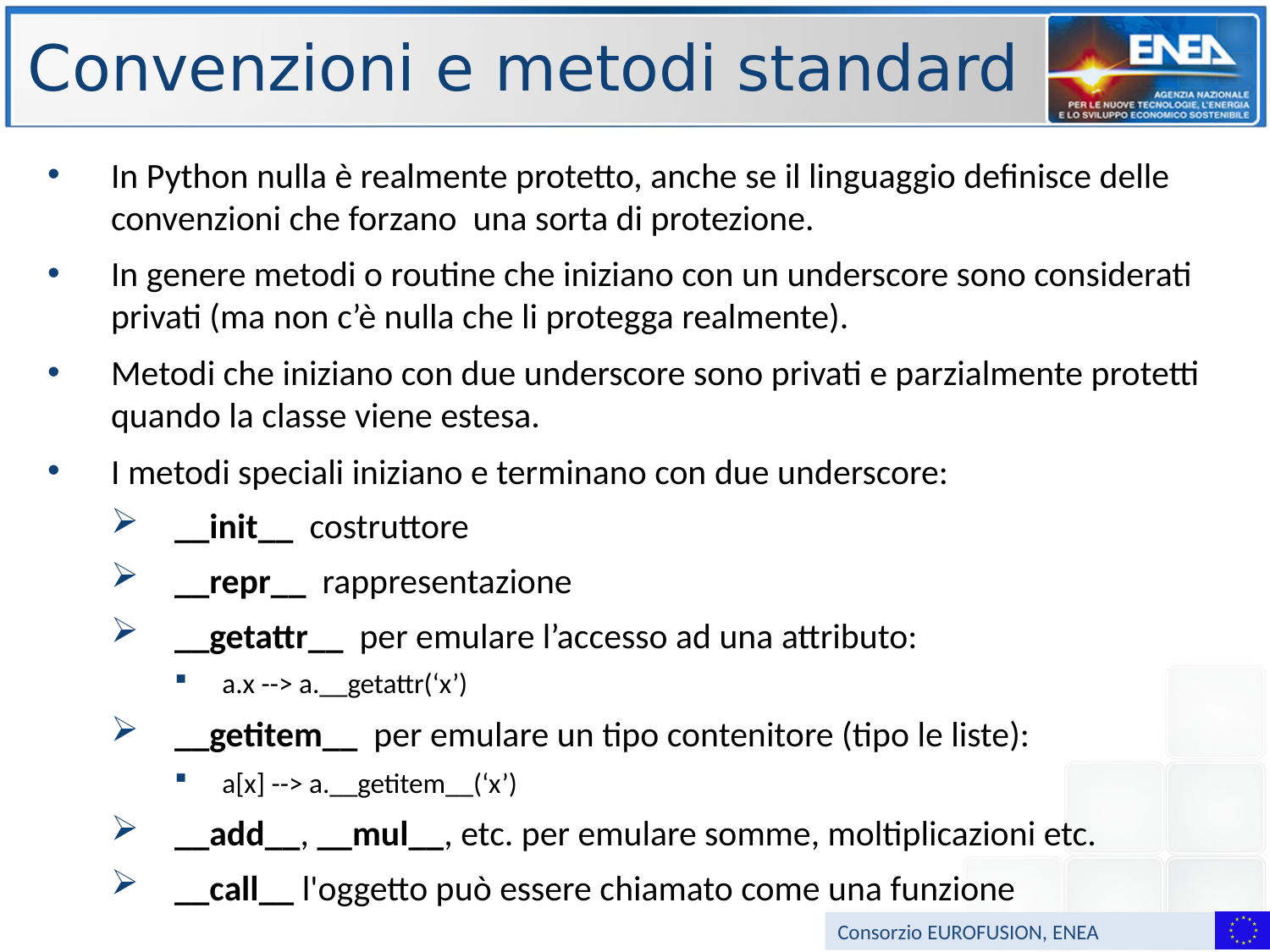

# Convenzioni e metodi standard
In Python nulla è realmente protetto, anche se il linguaggio definisce delle convenzioni che forzano  una sorta di protezione.
In genere metodi o routine che iniziano con un underscore sono considerati privati (ma non c’è nulla che li protegga realmente).
Metodi che iniziano con due underscore sono privati e parzialmente protetti quando la classe viene estesa.
I metodi speciali iniziano e terminano con due underscore:
__init__  costruttore
__repr__  rappresentazione
__getattr__  per emulare l’accesso ad una attributo:
a.x --> a.__getattr(‘x’)
__getitem__  per emulare un tipo contenitore (tipo le liste):
a[x] --> a.__getitem__(‘x’)
__add__, __mul__, etc. per emulare somme, moltiplicazioni etc.
__call__ l'oggetto può essere chiamato come una funzione